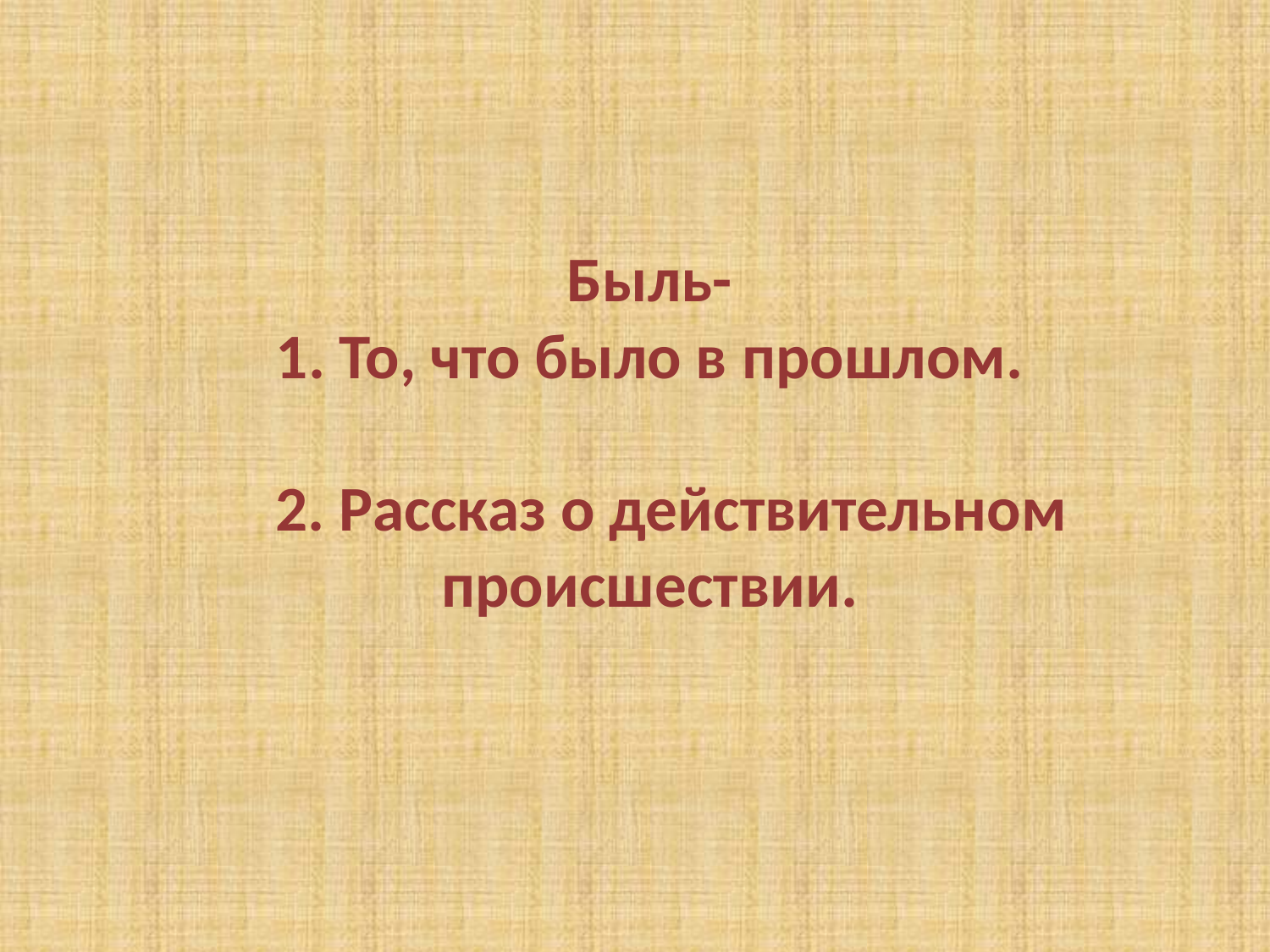

# Быль- 1. То, что было в прошлом.   2. Рассказ о действительном происшествии.